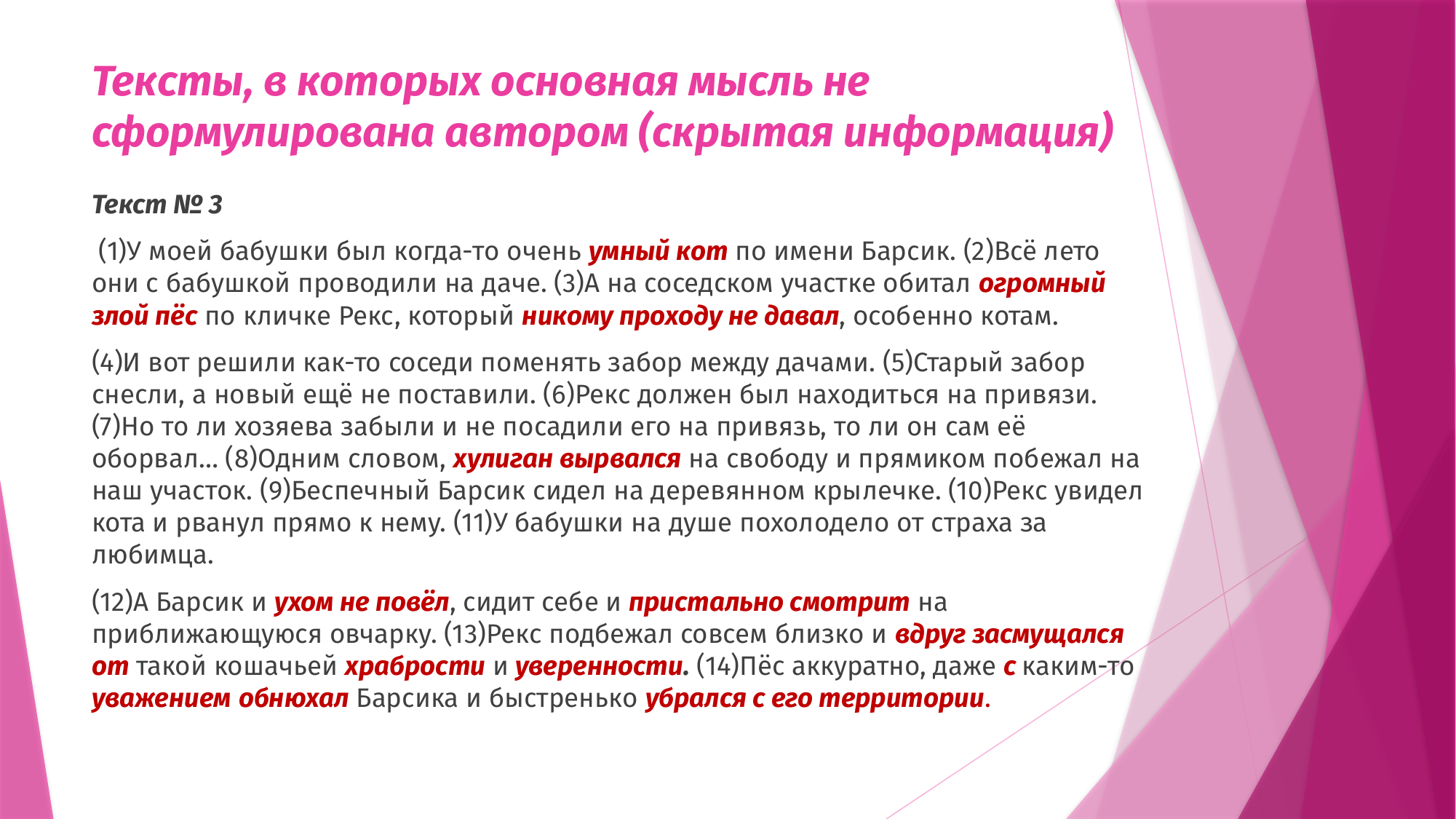

# Тексты, в которых основная мысль не сформулирована автором (скрытая информация)
Текст № 3
 (1)У моей бабушки был когда-то очень умный кот по имени Барсик. (2)Всё лето они с бабушкой проводили на даче. (3)А на соседском участке обитал огромный злой пёс по кличке Рекс, который никому проходу не давал, особенно котам.
(4)И вот решили как-то соседи поменять забор между дачами. (5)Старый забор снесли, а новый ещё не поставили. (6)Рекс должен был находиться на привязи. (7)Но то ли хозяева забыли и не посадили его на привязь, то ли он сам её оборвал… (8)Одним словом, хулиган вырвался на свободу и прямиком побежал на наш участок. (9)Беспечный Барсик сидел на деревянном крылечке. (10)Рекс увидел кота и рванул прямо к нему. (11)У бабушки на душе похолодело от страха за любимца.
(12)А Барсик и ухом не повёл, сидит себе и пристально смотрит на приближающуюся овчарку. (13)Рекс подбежал совсем близко и вдруг засмущался от такой кошачьей храбрости и уверенности. (14)Пёс аккуратно, даже с каким-то уважением обнюхал Барсика и быстренько убрался с его территории.